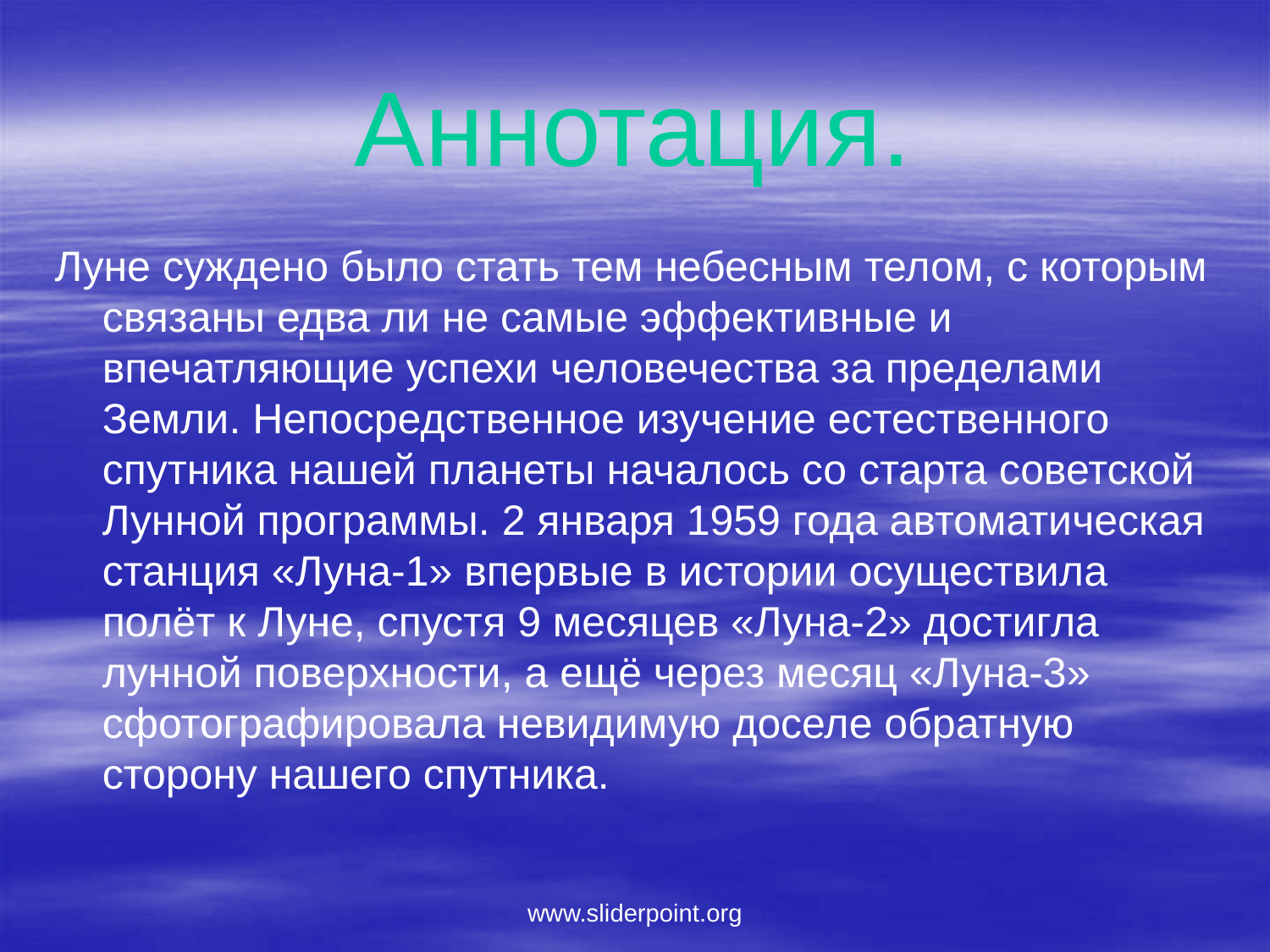

# Аннотация.
Луне суждено было стать тем небесным телом, с которым связаны едва ли не самые эффективные и впечатляющие успехи человечества за пределами Земли. Непосредственное изучение естественного спутника нашей планеты началось со старта советской Лунной программы. 2 января 1959 года автоматическая станция «Луна-1» впервые в истории осуществила полёт к Луне, спустя 9 месяцев «Луна-2» достигла лунной поверхности, а ещё через месяц «Луна-3» сфотографировала невидимую доселе обратную сторону нашего спутника.
www.sliderpoint.org